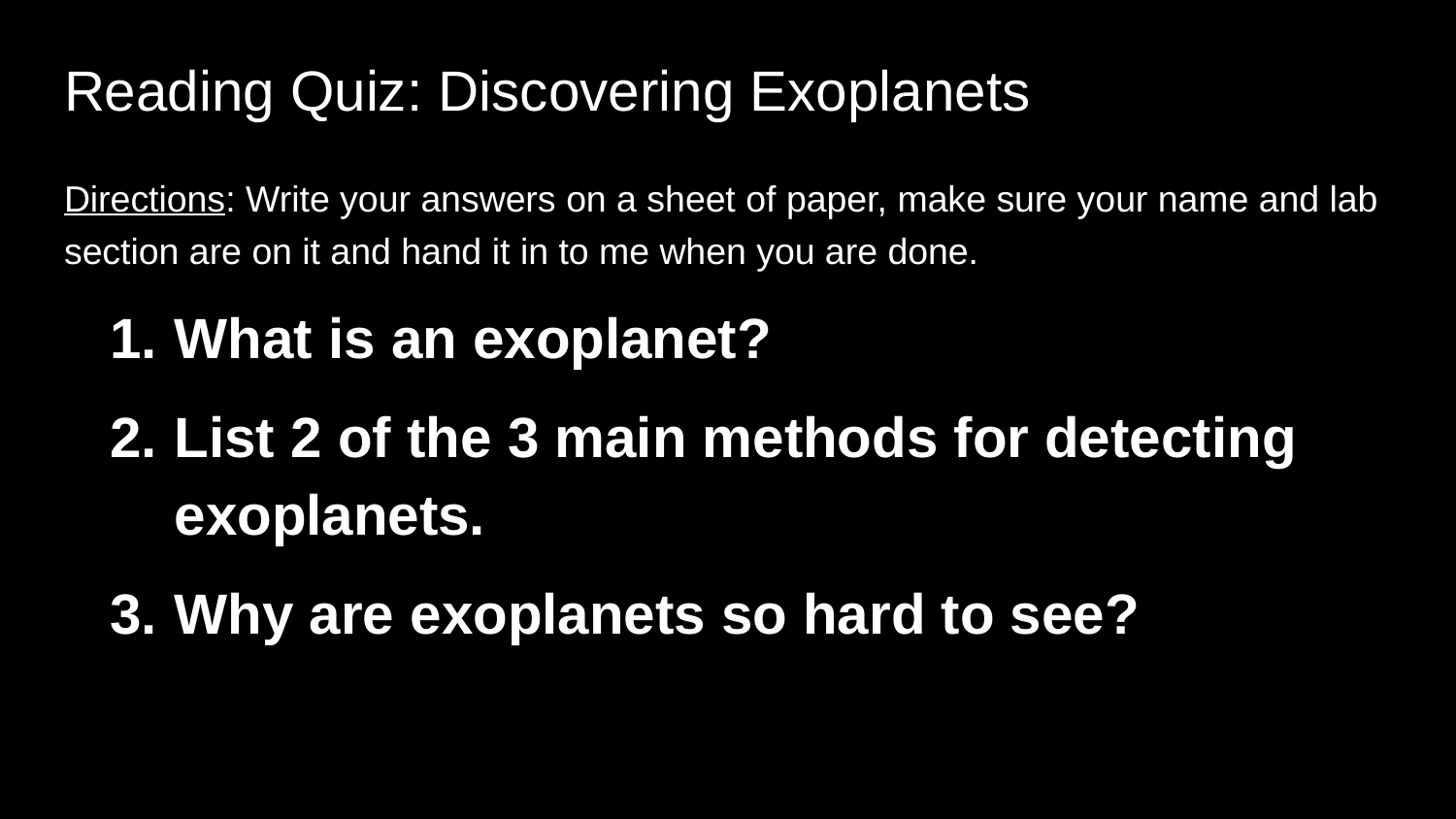

# Reading Quiz: Discovering Exoplanets

Directions: Write your answers on a sheet of paper, make sure your name and lab section are on it and hand it in to me when you are done.

What is an exoplanet?
List 2 of the 3 main methods for detecting exoplanets.
Why are exoplanets so hard to see?